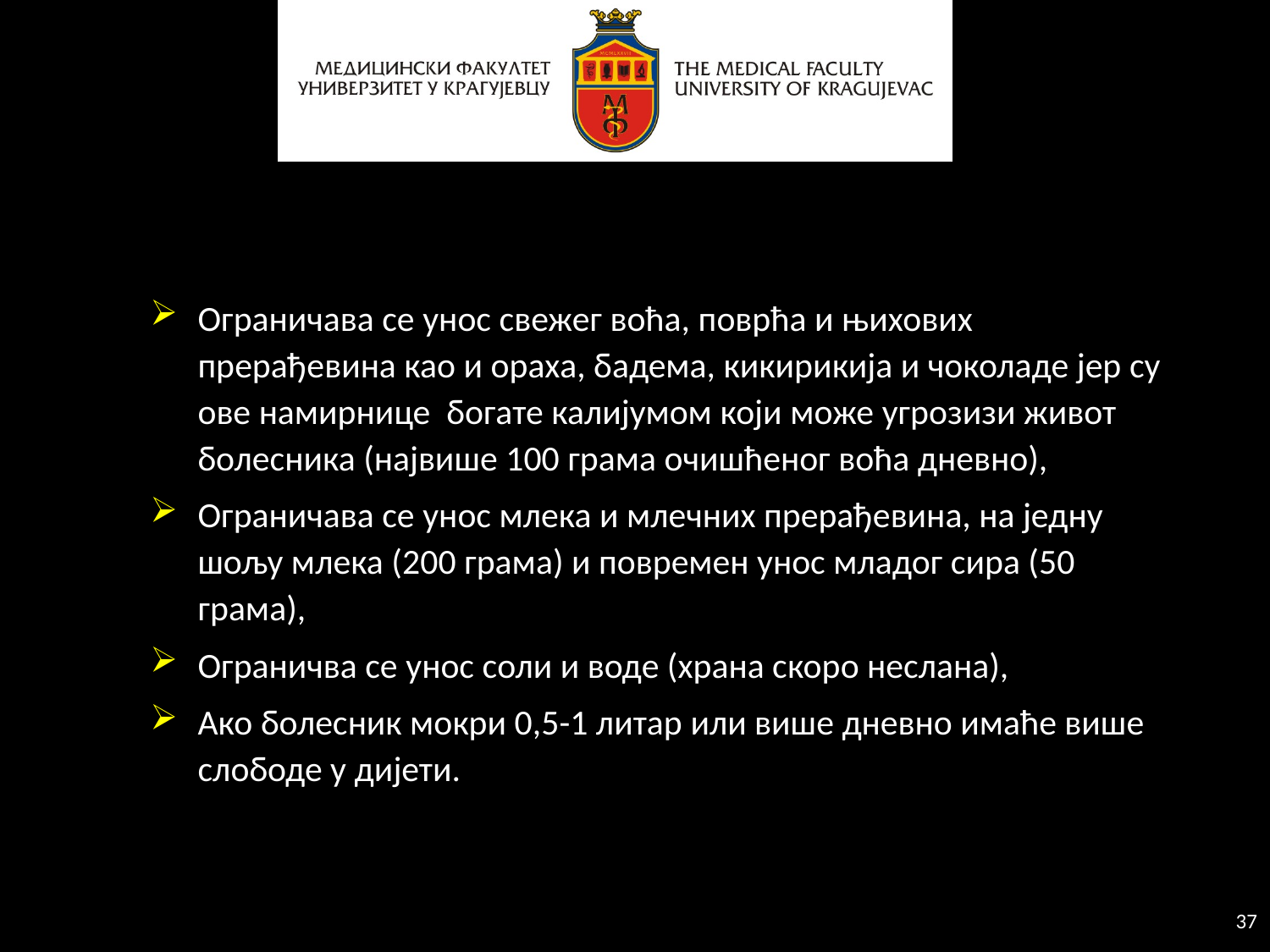

Ограничава се унос свежег воћа, поврћа и њихових прерађевина као и ораха, бадема, кикирикија и чоколаде јер су ове намирнице  богате калијумом који може угрозизи живот болесника (највише 100 грама очишћеног воћа дневно),
Ограничава се унос млека и млечних прерађевина, на једну шољу млека (200 грама) и повремен унос младог сира (50 грама),
Ограничва се унос соли и воде (храна скоро неслана),
Ако болесник мокри 0,5-1 литар или више дневно имаће више слободе у дијети.
37